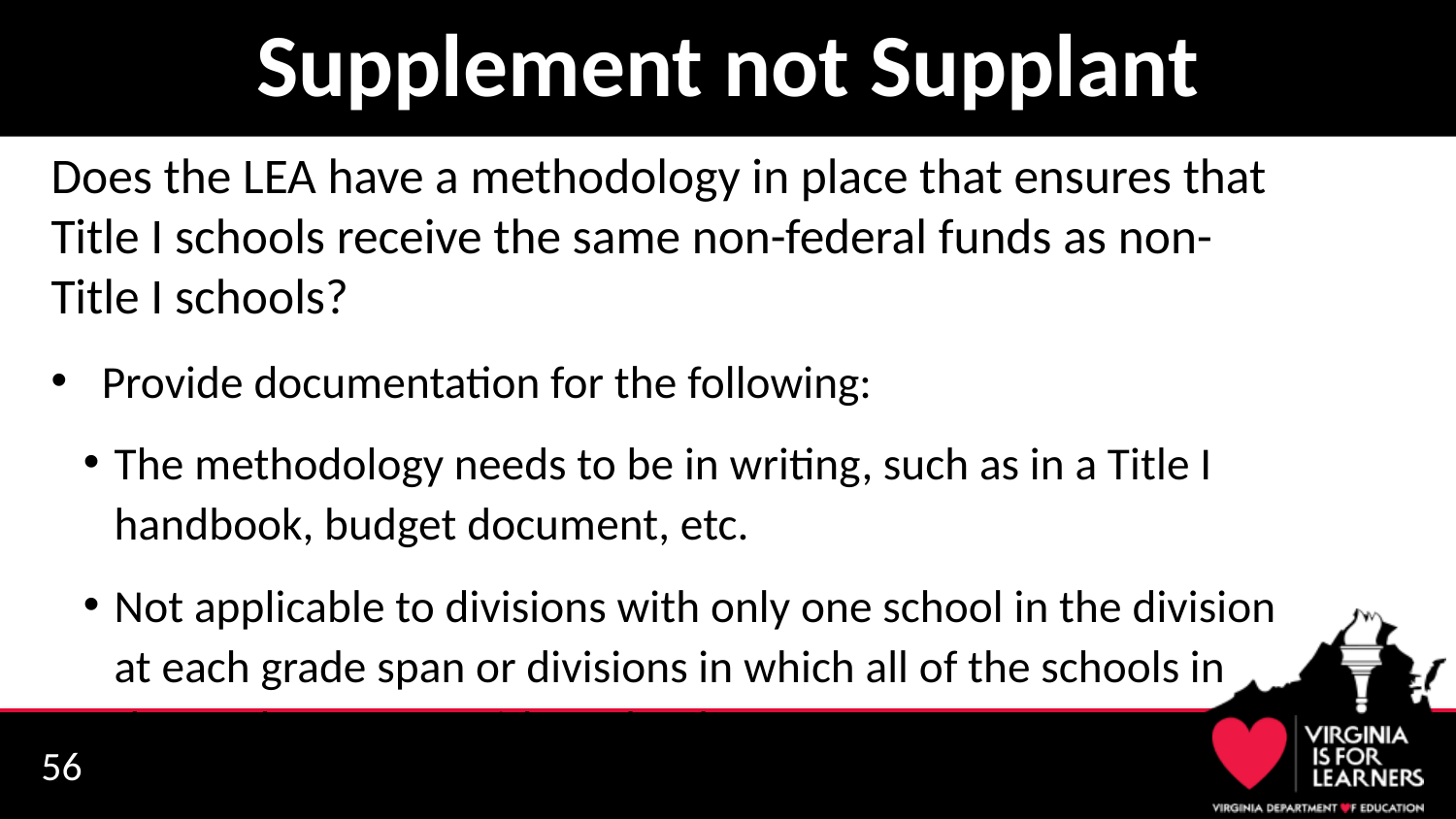

# Supplement not Supplant
Does the LEA have a methodology in place that ensures that Title I schools receive the same non-federal funds as non-Title I schools?

Provide documentation for the following:
The methodology needs to be in writing, such as in a Title I handbook, budget document, etc.
Not applicable to divisions with only one school in the division at each grade span or divisions in which all of the schools in the grade span are Title I schools